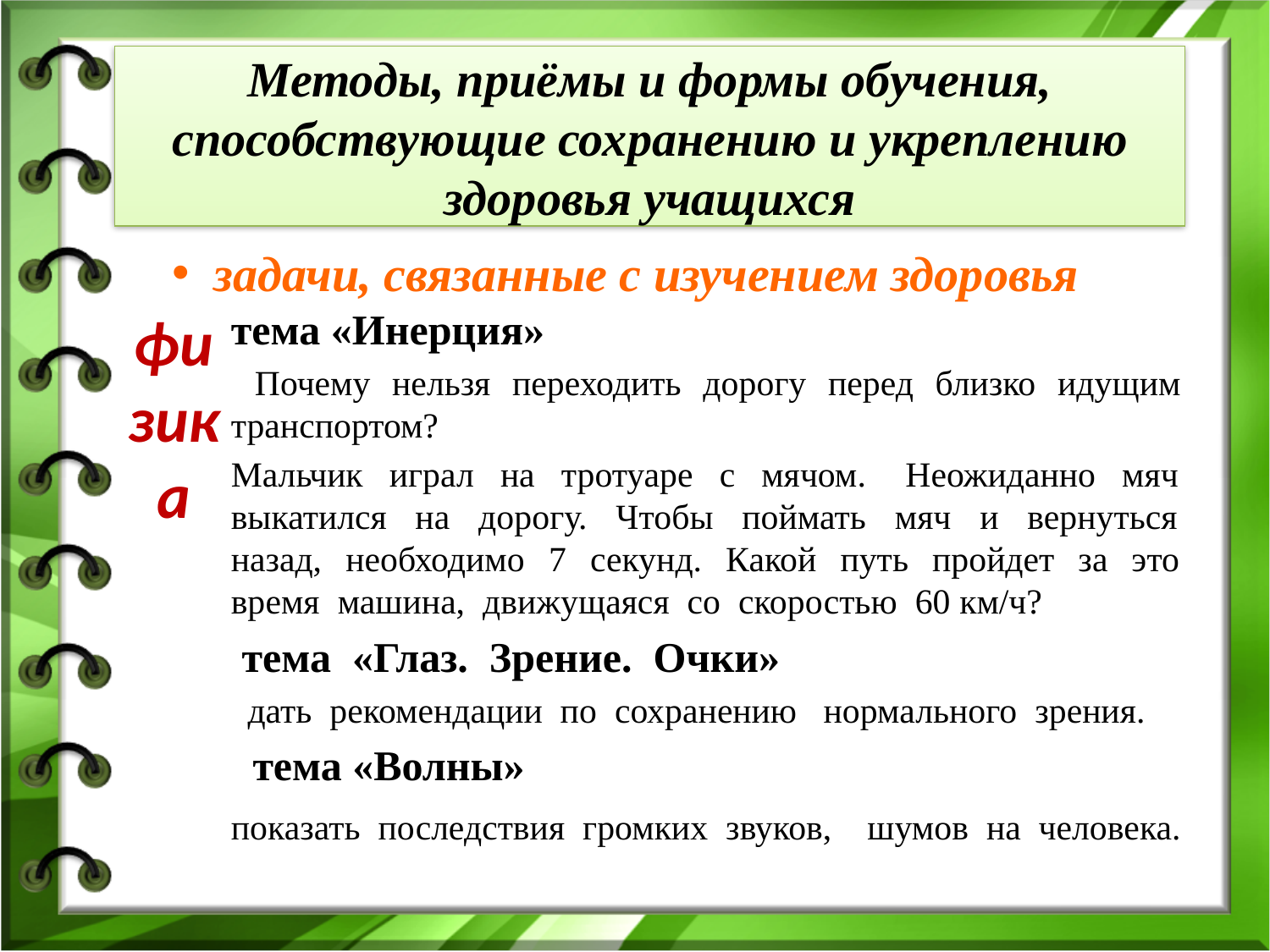

Методы, приёмы и формы обучения, способствующие сохранению и укреплению здоровья учащихся
  задачи, связанные с изучением здоровья
физика
тема «Инерция»
        Почему  нельзя  переходить  дорогу  перед  близко  идущим  транспортом?
	Мальчик  играл  на  тротуаре  с  мячом.   Неожиданно  мяч  выкатился  на  дорогу.  Чтобы  поймать  мяч  и  вернуться  назад,  необходимо  7  секунд.  Какой  путь  пройдет  за  это  время  машина,  движущаяся  со  скоростью  60 км/ч?
       тема  «Глаз.  Зрение.  Очки»
         дать  рекомендации  по  сохранению   нормального  зрения.
         тема «Волны»
      показать  последствия  громких  звуков,    шумов  на  человека.